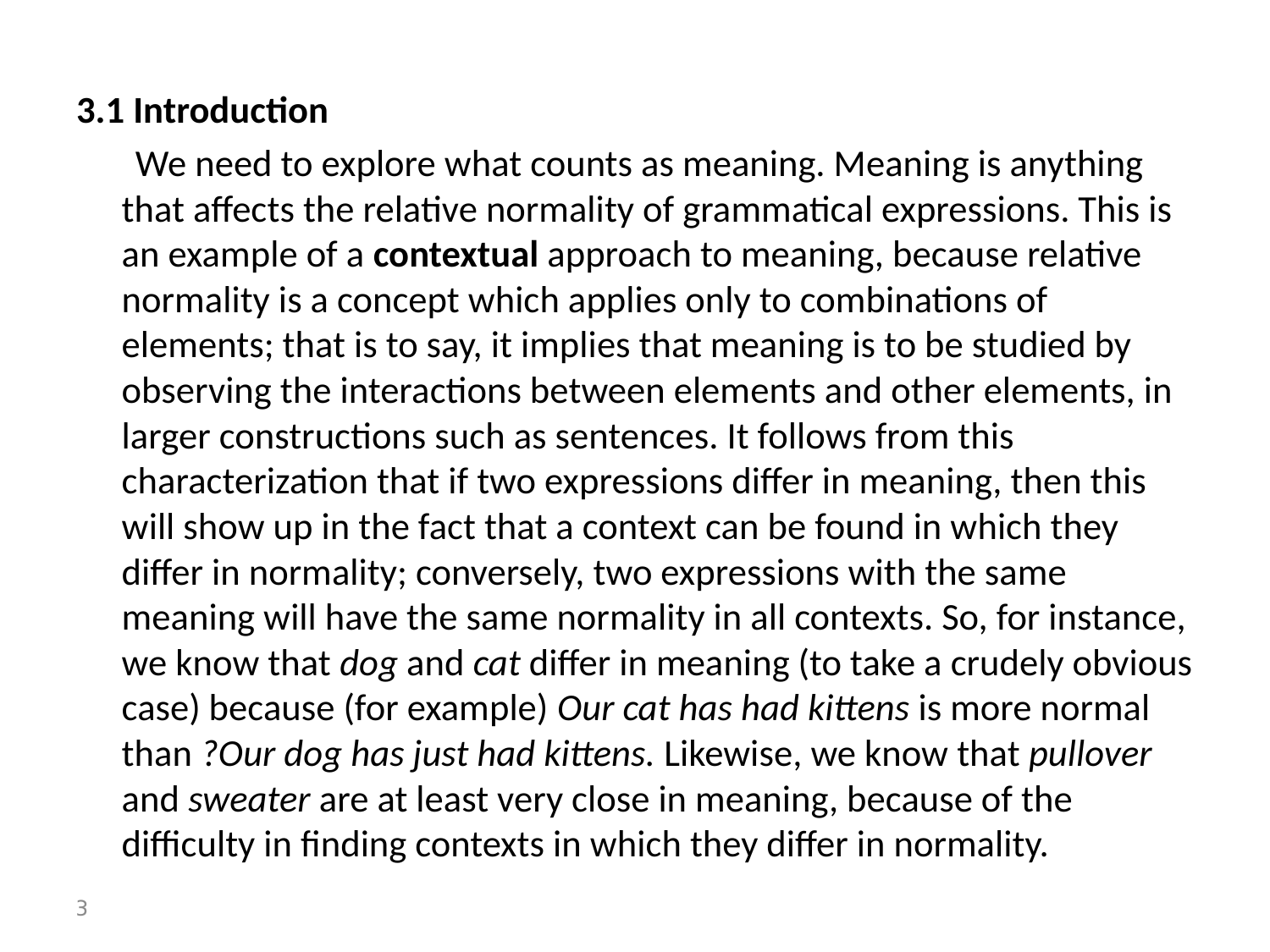

3.1 Introduction
       We need to explore what counts as meaning. Meaning is anything that affects the relative normality of grammatical expressions. This is an example of a contextual approach to meaning, because relative normality is a concept which applies only to combinations of elements; that is to say, it implies that meaning is to be studied by observing the interactions between elements and other elements, in larger constructions such as sentences. It follows from this characterization that if two expressions differ in meaning, then this will show up in the fact that a context can be found in which they differ in normality; conversely, two expressions with the same meaning will have the same normality in all contexts. So, for instance, we know that dog and cat differ in meaning (to take a crudely obvious case) because (for example) Our cat has had kittens is more normal than ?Our dog has just had kittens. Likewise, we know that pullover and sweater are at least very close in meaning, because of the difficulty in finding contexts in which they differ in normality.

3